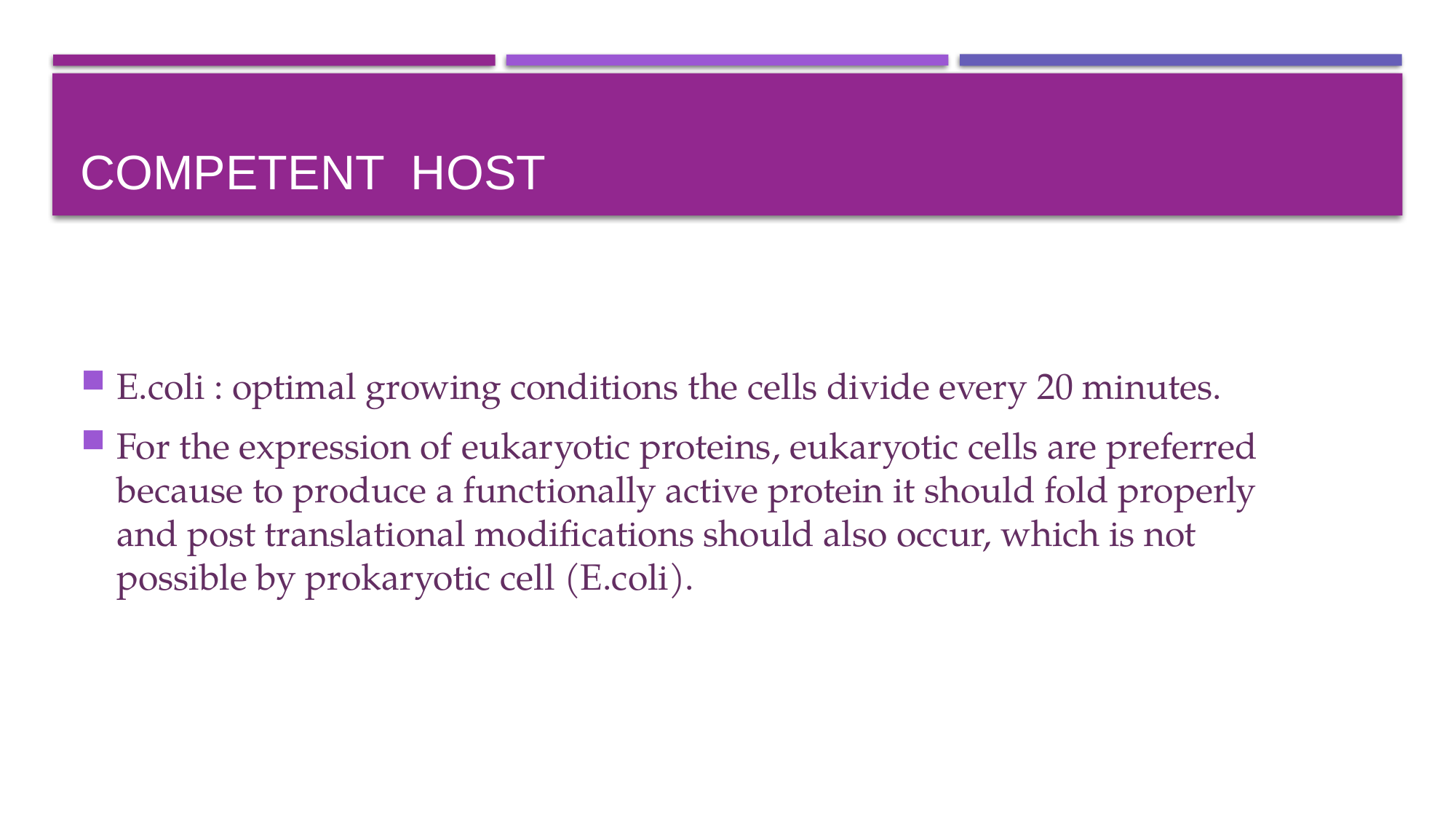

# COMPETENT  HOST
E.coli : optimal growing conditions the cells divide every 20 minutes.
For the expression of eukaryotic proteins, eukaryotic cells are preferred because to produce a functionally active protein it should fold properly and post translational modifications should also occur, which is not possible by prokaryotic cell (E.coli).